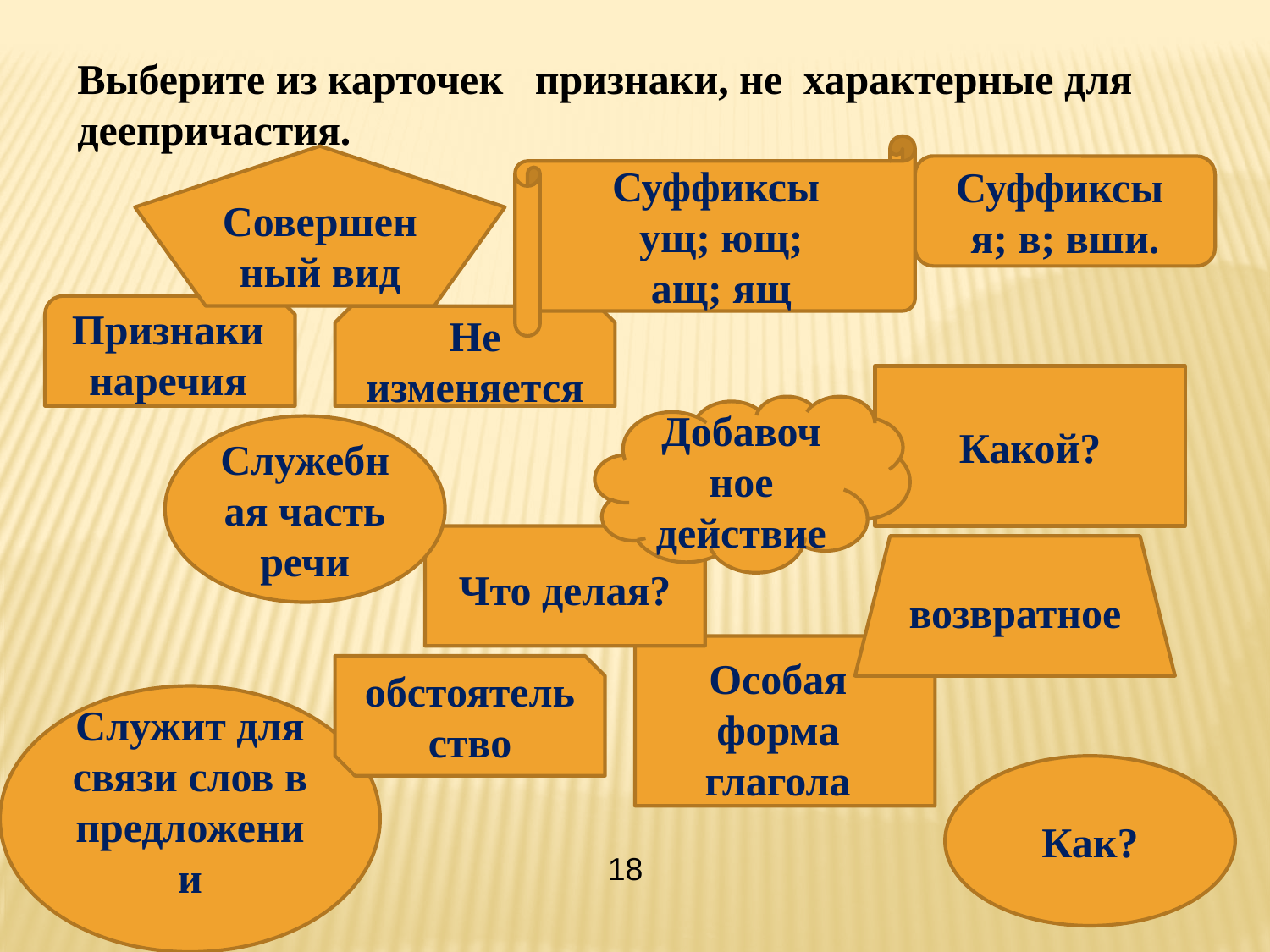

Выберите из карточек   признаки, не  характерные для деепричастия.

Суффиксы
ущ; ющ;
ащ; ящ
Совершенный вид
Суффиксы
я; в; вши.
Признаки наречия
Не изменяется
Какой?
Добавочное действие
Служебная часть речи
Что делая?
возвратное
Особая форма глагола
обстоятельство
Служит для связи слов в предложении

Как?
18